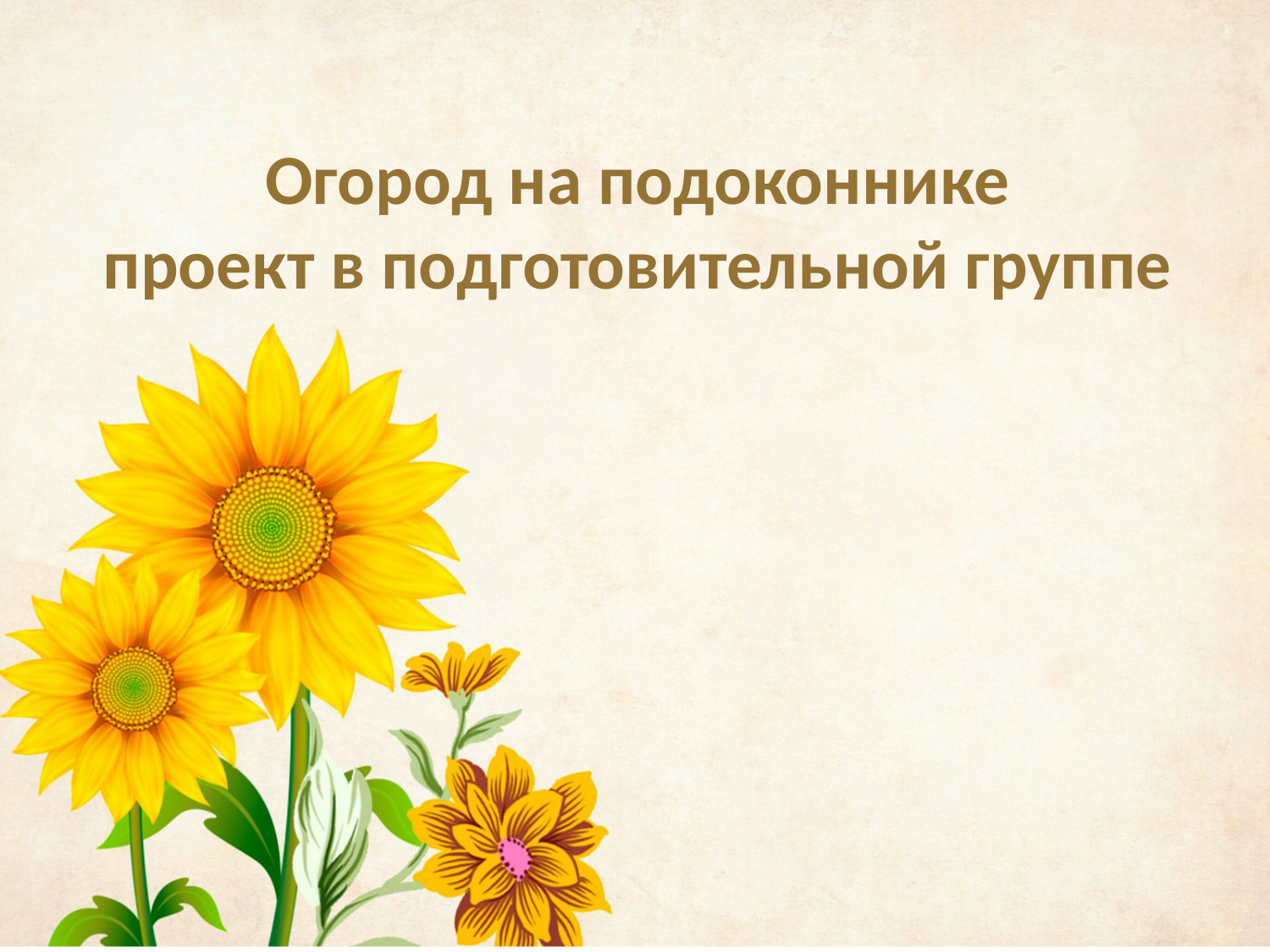

# Огород на подоконнике проект в подготовительной группе